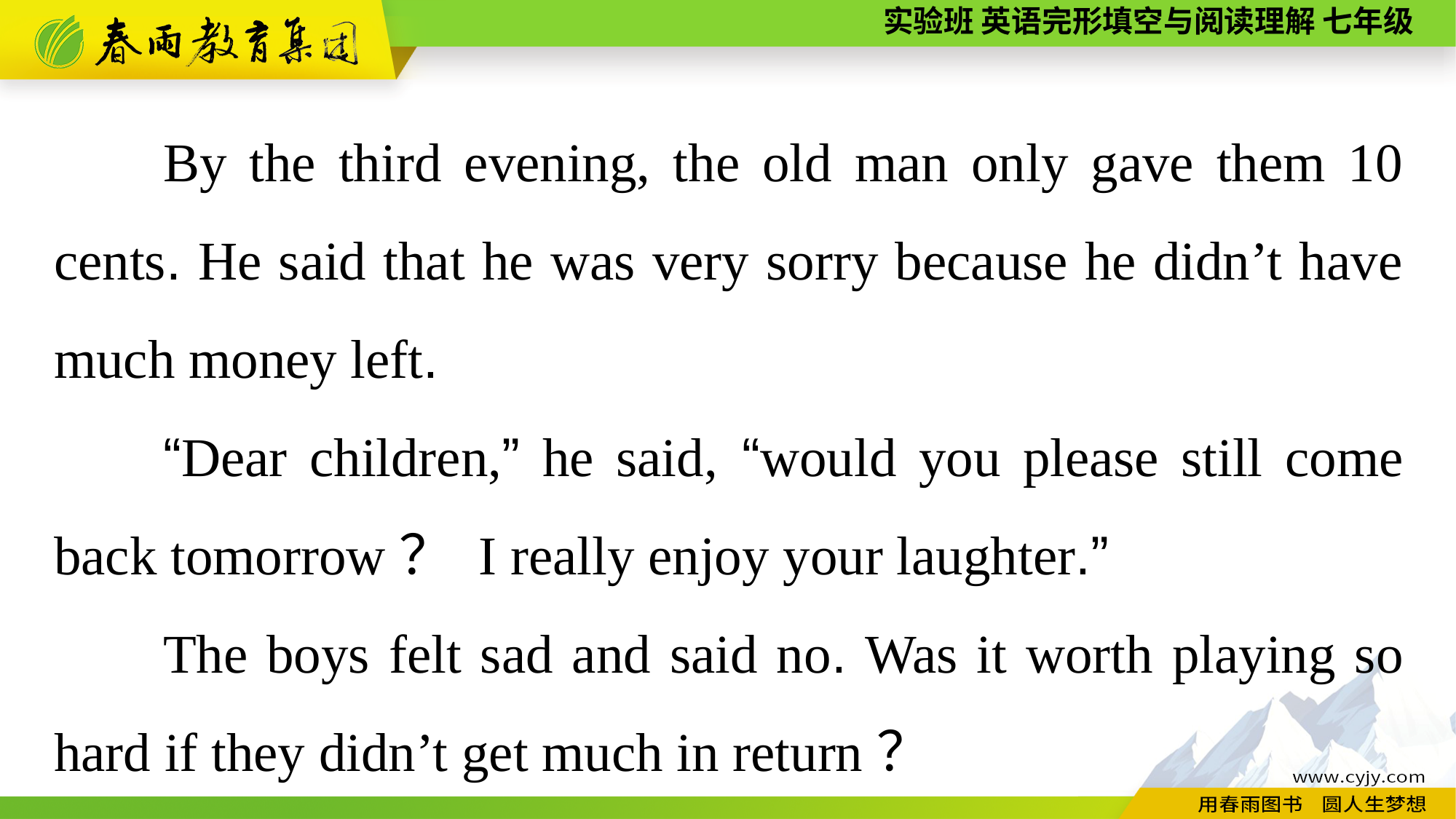

By the third evening, the old man only gave them 10 cents. He said that he was very sorry because he didn’t have much money left.
“Dear children,” he said, “would you please still come back tomorrow？ I really enjoy your laughter.”
The boys felt sad and said no. Was it worth playing so hard if they didn’t get much in return？